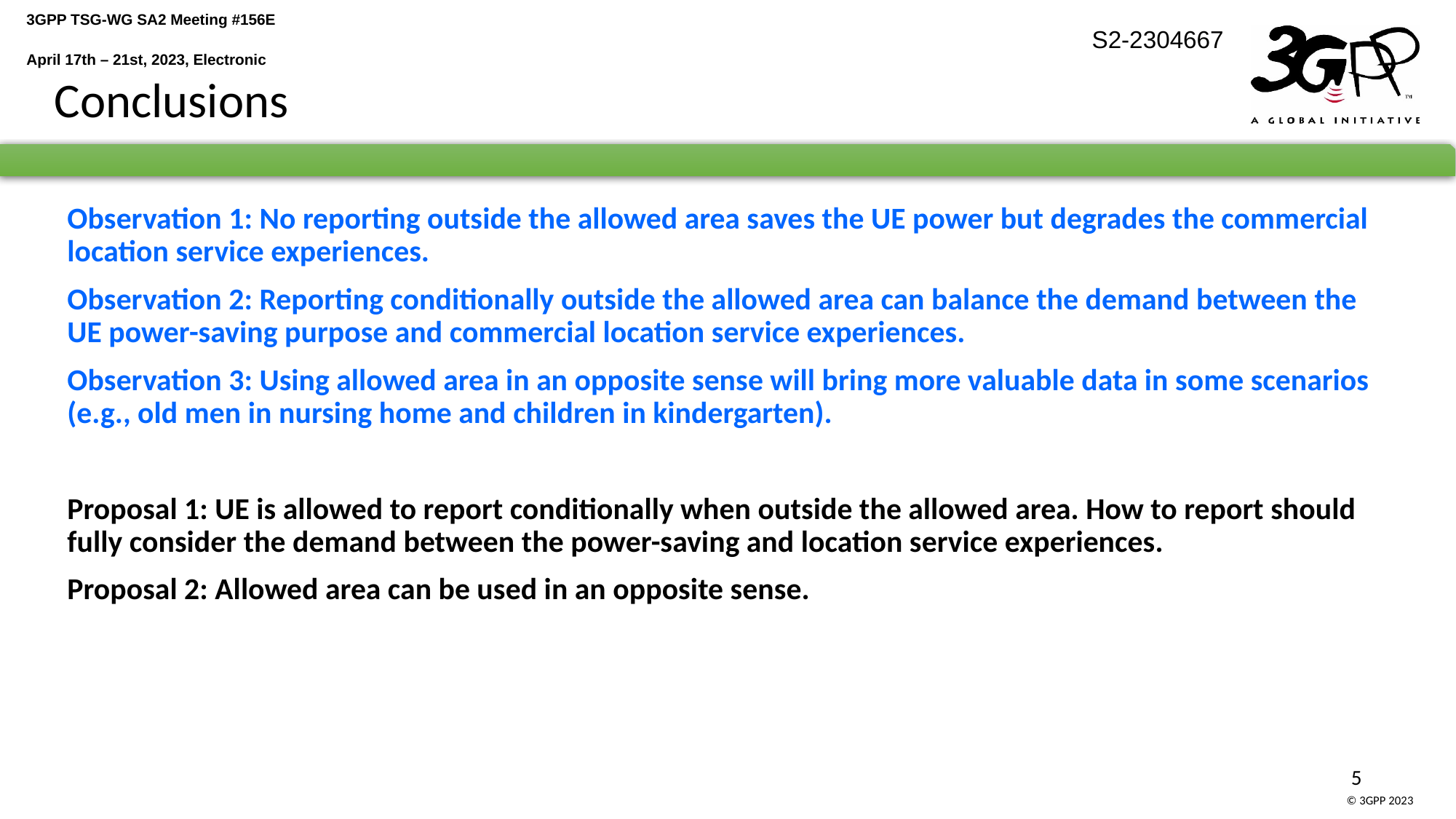

Conclusions
Observation 1: No reporting outside the allowed area saves the UE power but degrades the commercial location service experiences.
Observation 2: Reporting conditionally outside the allowed area can balance the demand between the UE power-saving purpose and commercial location service experiences.
Observation 3: Using allowed area in an opposite sense will bring more valuable data in some scenarios (e.g., old men in nursing home and children in kindergarten).

Proposal 1: UE is allowed to report conditionally when outside the allowed area. How to report should fully consider the demand between the power-saving and location service experiences.
Proposal 2: Allowed area can be used in an opposite sense.